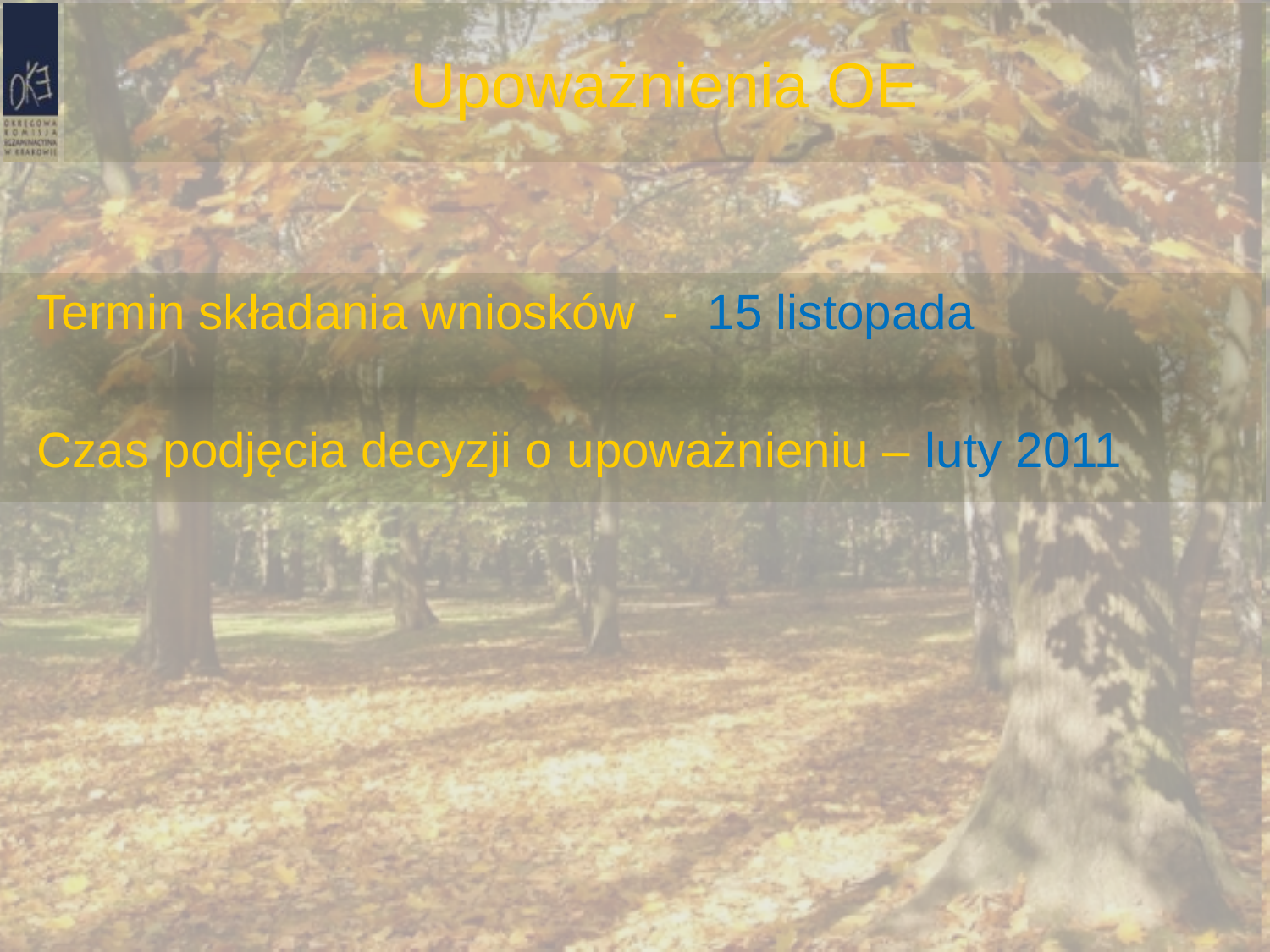

# Upoważnienia OE
Termin składania wniosków  -  15 listopada

Czas podjęcia decyzji o upoważnieniu – luty 2011